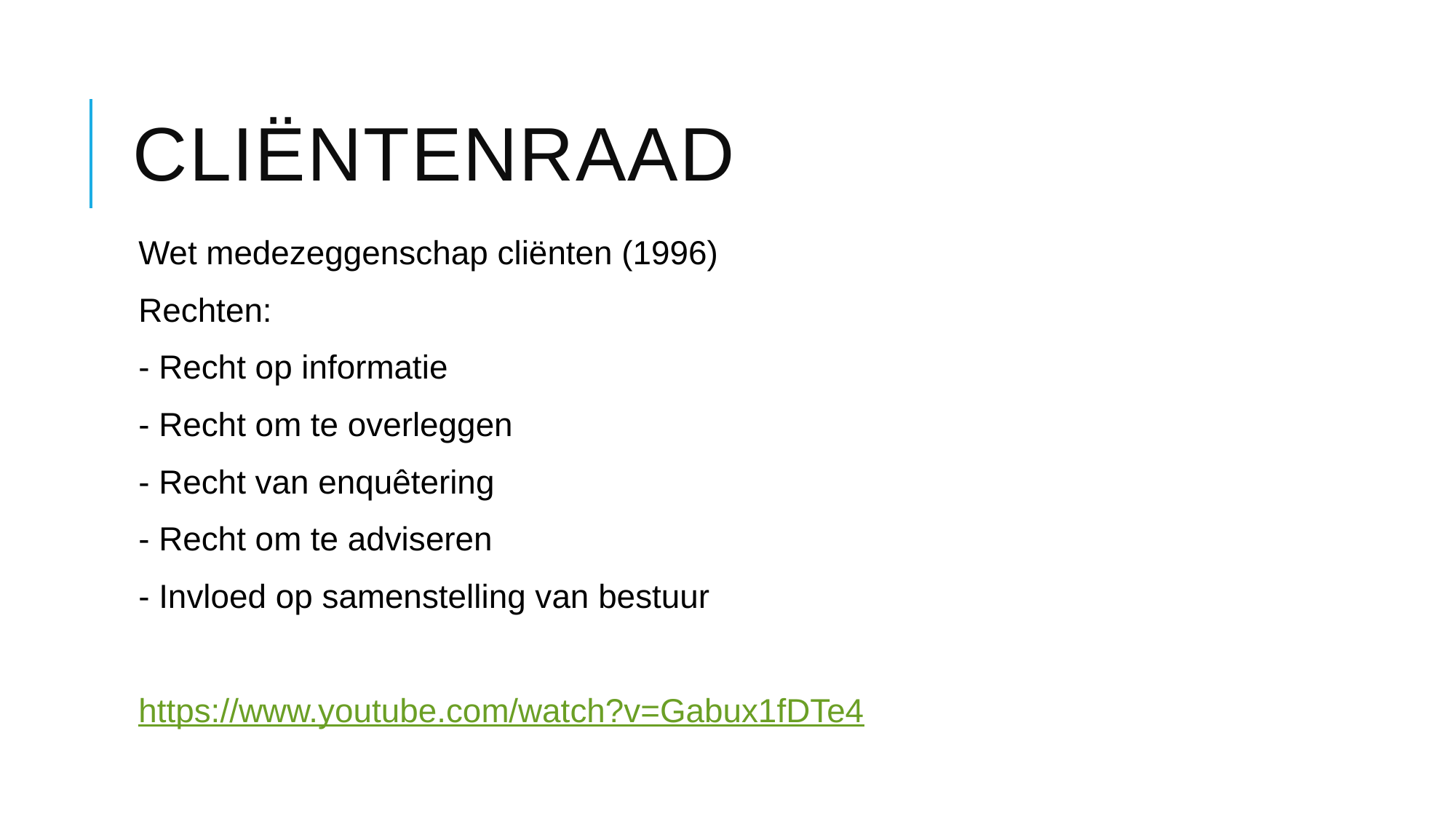

# Cliëntenraad
Wet medezeggenschap cliënten (1996)
Rechten:
- Recht op informatie
- Recht om te overleggen
- Recht van enquêtering
- Recht om te adviseren
- Invloed op samenstelling van bestuur

https://www.youtube.com/watch?v=Gabux1fDTe4